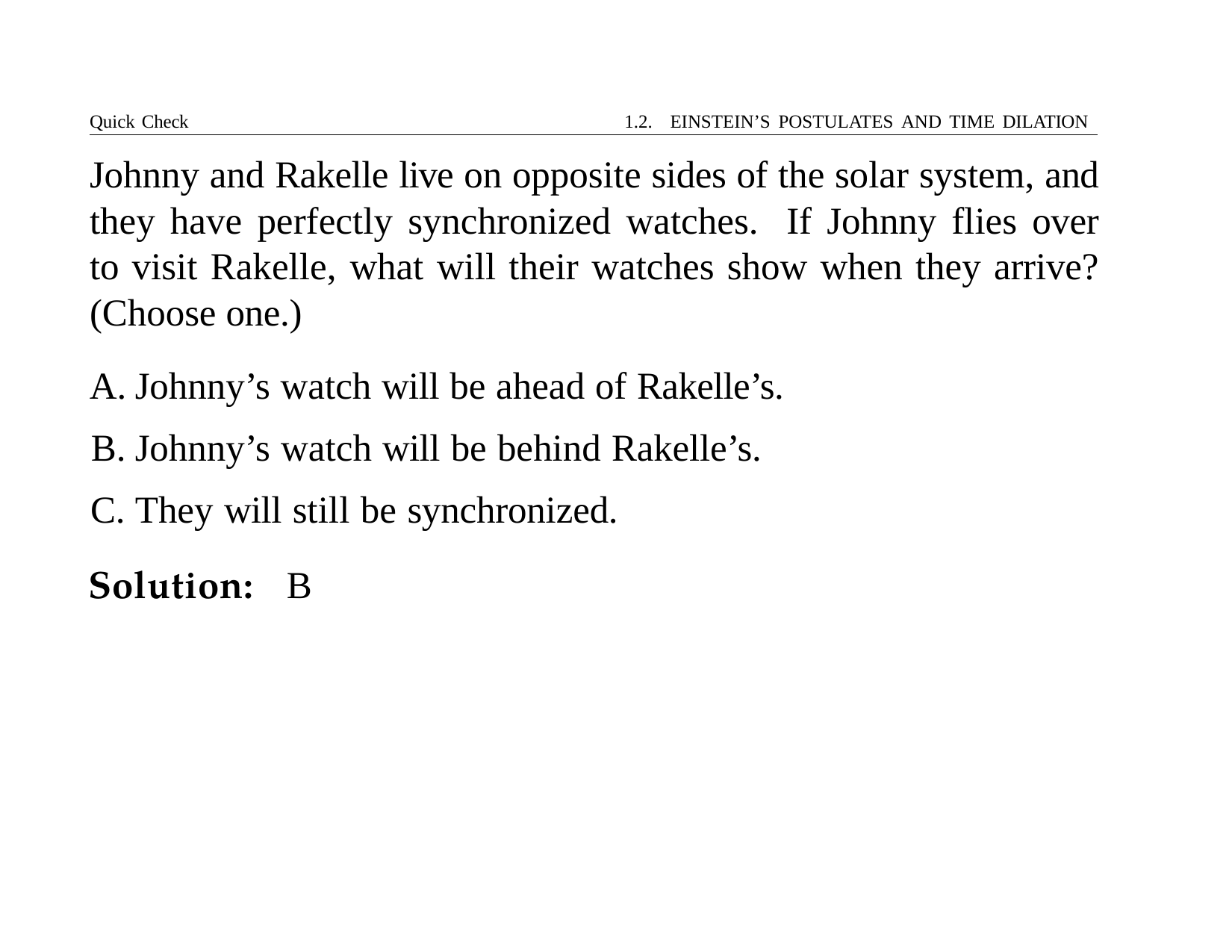

Quick Check	1.2.  EINSTEIN’S POSTULATES AND TIME DILATION

# Johnny and Rakelle live on opposite sides of the solar system, and they have perfectly synchronized watches.  If Johnny flies over to visit Rakelle, what will their watches show when they arrive? (Choose one.)
Johnny’s watch will be ahead of Rakelle’s.
Johnny’s watch will be behind Rakelle’s.
They will still be synchronized.
Solution:	B